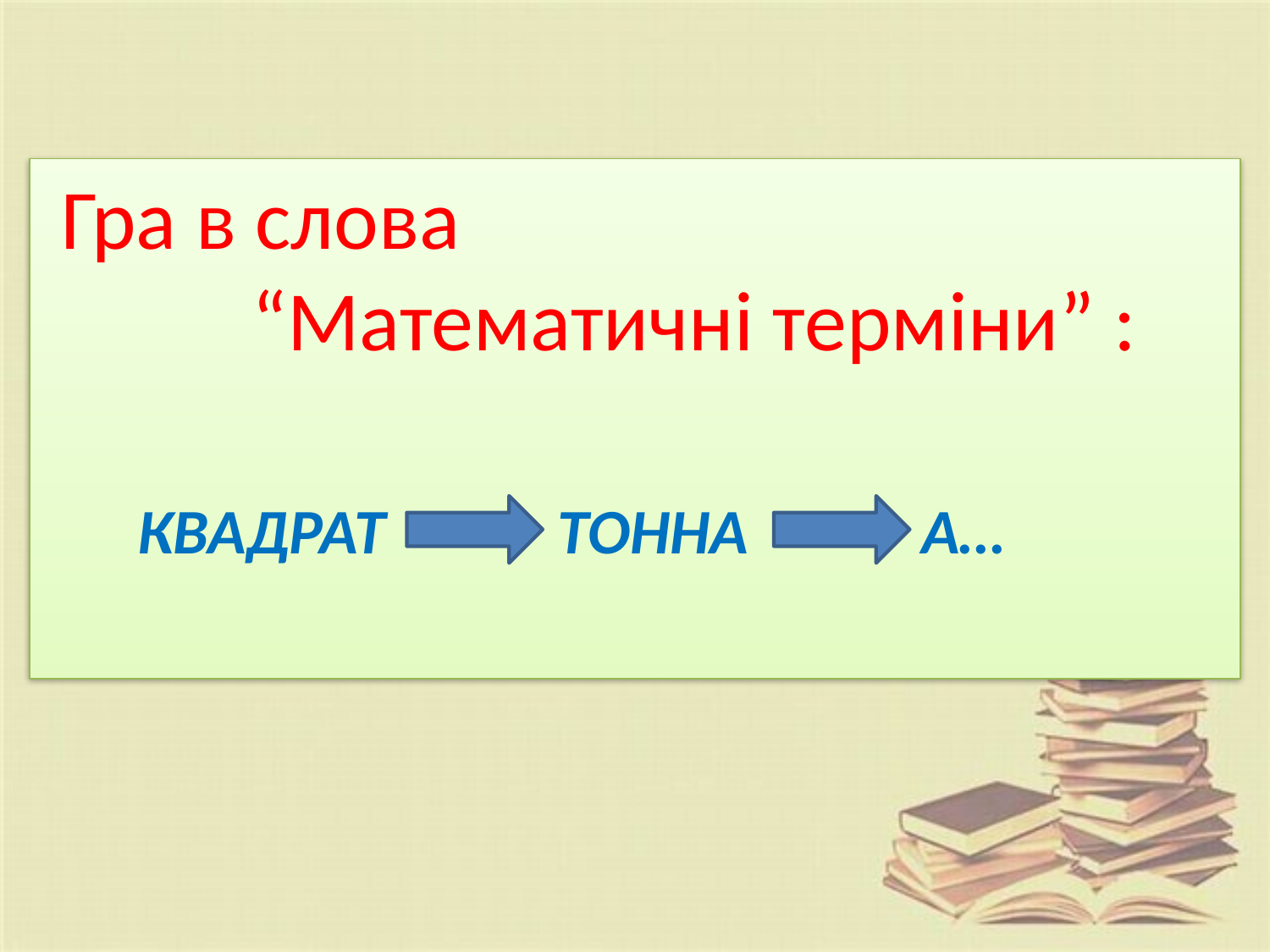

Гра в слова
           “Математичні терміни” :

     КВАДРАТ            ТОННА            А…

#